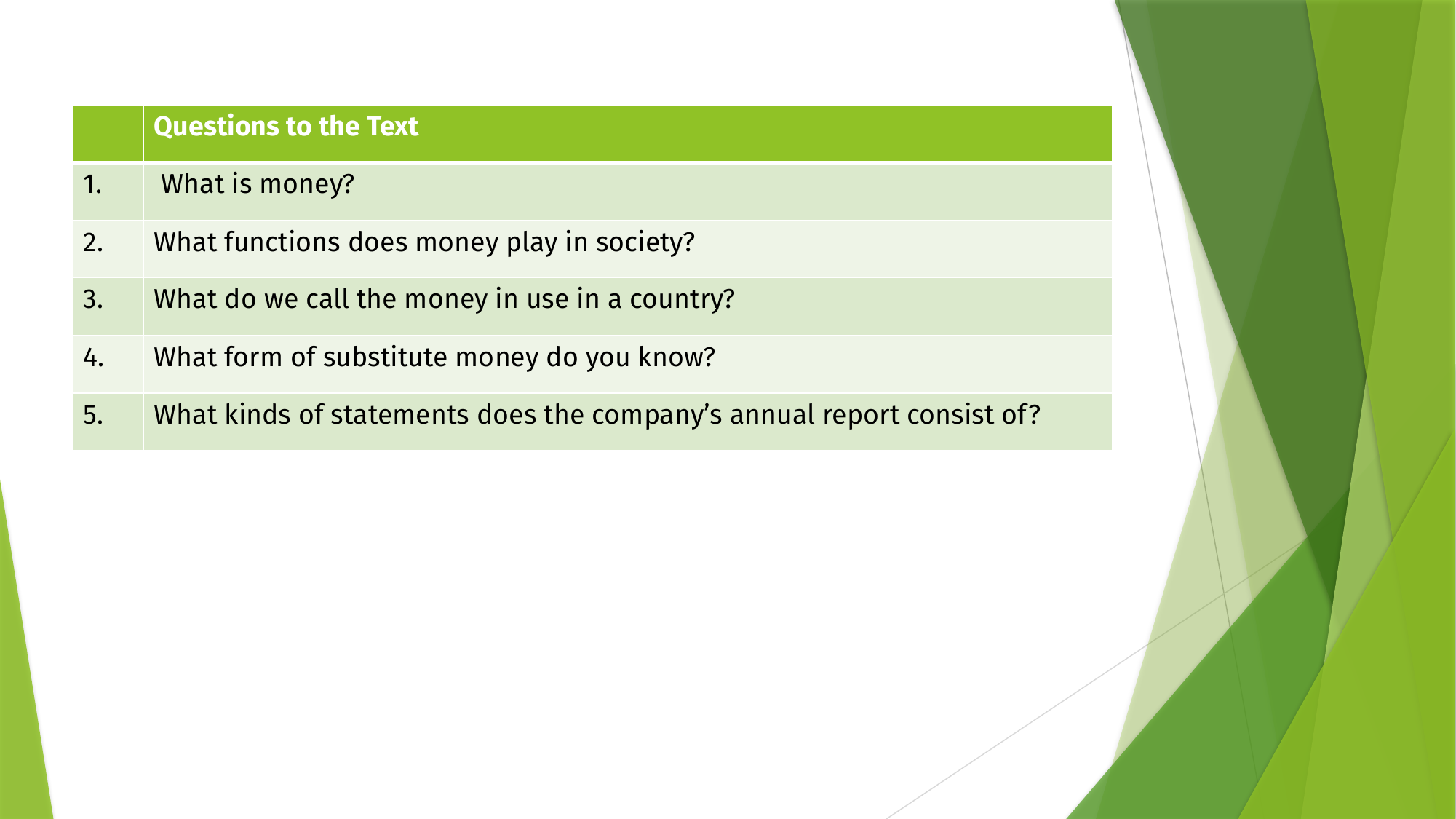

|  | Questions to the Text |
| --- | --- |
| 1. | What is money? |
| 2. | What functions does money play in society? |
| 3. | What do we call the money in use in a country? |
| 4. | What form of substitute money do you know? |
| 5. | What kinds of statements does the company’s annual report consist of? |